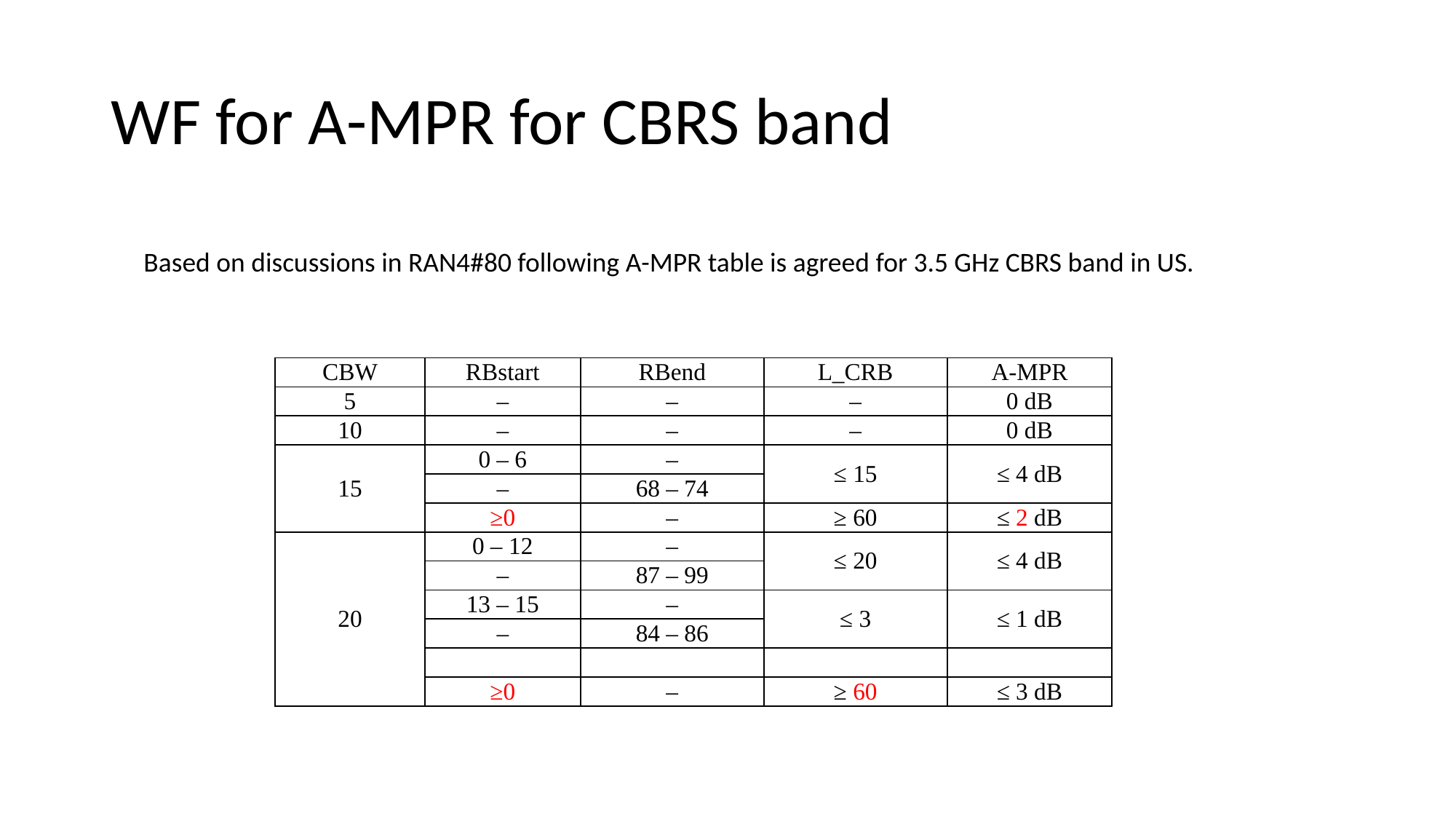

# WF for A-MPR for CBRS band
Based on discussions in RAN4#80 following A-MPR table is agreed for 3.5 GHz CBRS band in US.
| CBW | RBstart | RBend | L\_CRB | A-MPR |
| --- | --- | --- | --- | --- |
| 5 | – | – | – | 0 dB |
| 10 | – | – | – | 0 dB |
| 15 | 0 – 6 | – | ≤ 15 | ≤ 4 dB |
|  | – | 68 – 74 |  |  |
|  | ≥0 | – | ≥ 60 | ≤ 2 dB |
| 20 | 0 – 12 | – | ≤ 20 | ≤ 4 dB |
|  | – | 87 – 99 |  |  |
|  | 13 – 15 | – | ≤ 3 | ≤ 1 dB |
|  | – | 84 – 86 |  |  |
|  |  |  |  |  |
|  | ≥0 | – | ≥ 60 | ≤ 3 dB |